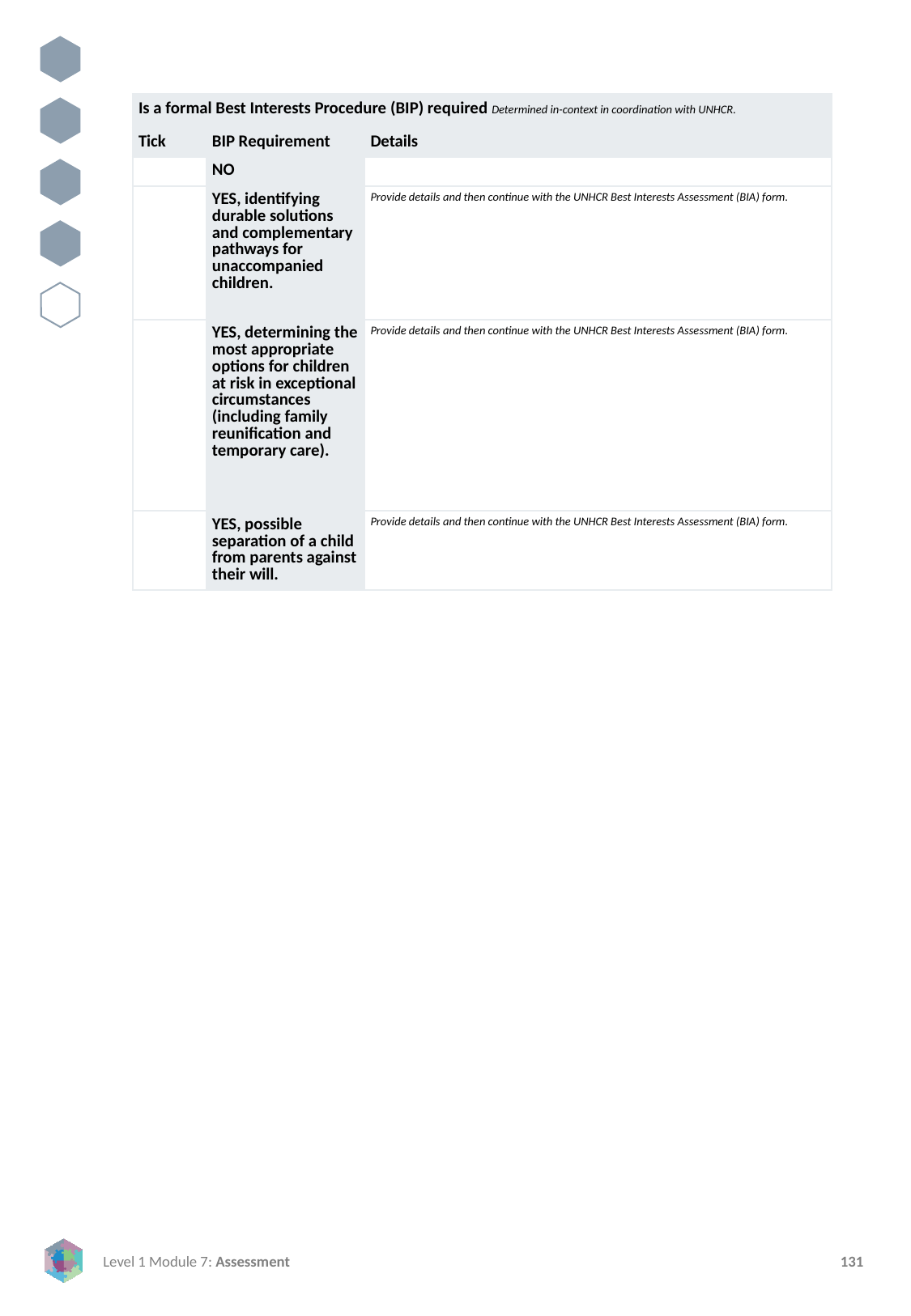

| Is a formal Best Interests Procedure (BIP) required Determined in-context in coordination with UNHCR. |  |  |
| --- | --- | --- |
| Tick | BIP Requirement | Details |
|  | NO |  |
|  | YES, identifying durable solutions and complementary pathways for unaccompanied children. | Provide details and then continue with the UNHCR Best Interests Assessment (BIA) form. |
|  | YES, determining the most appropriate options for children at risk in exceptional circumstances (including family reunification and temporary care). | Provide details and then continue with the UNHCR Best Interests Assessment (BIA) form. |
|  | YES, possible separation of a child from parents against their will. | Provide details and then continue with the UNHCR Best Interests Assessment (BIA) form. |